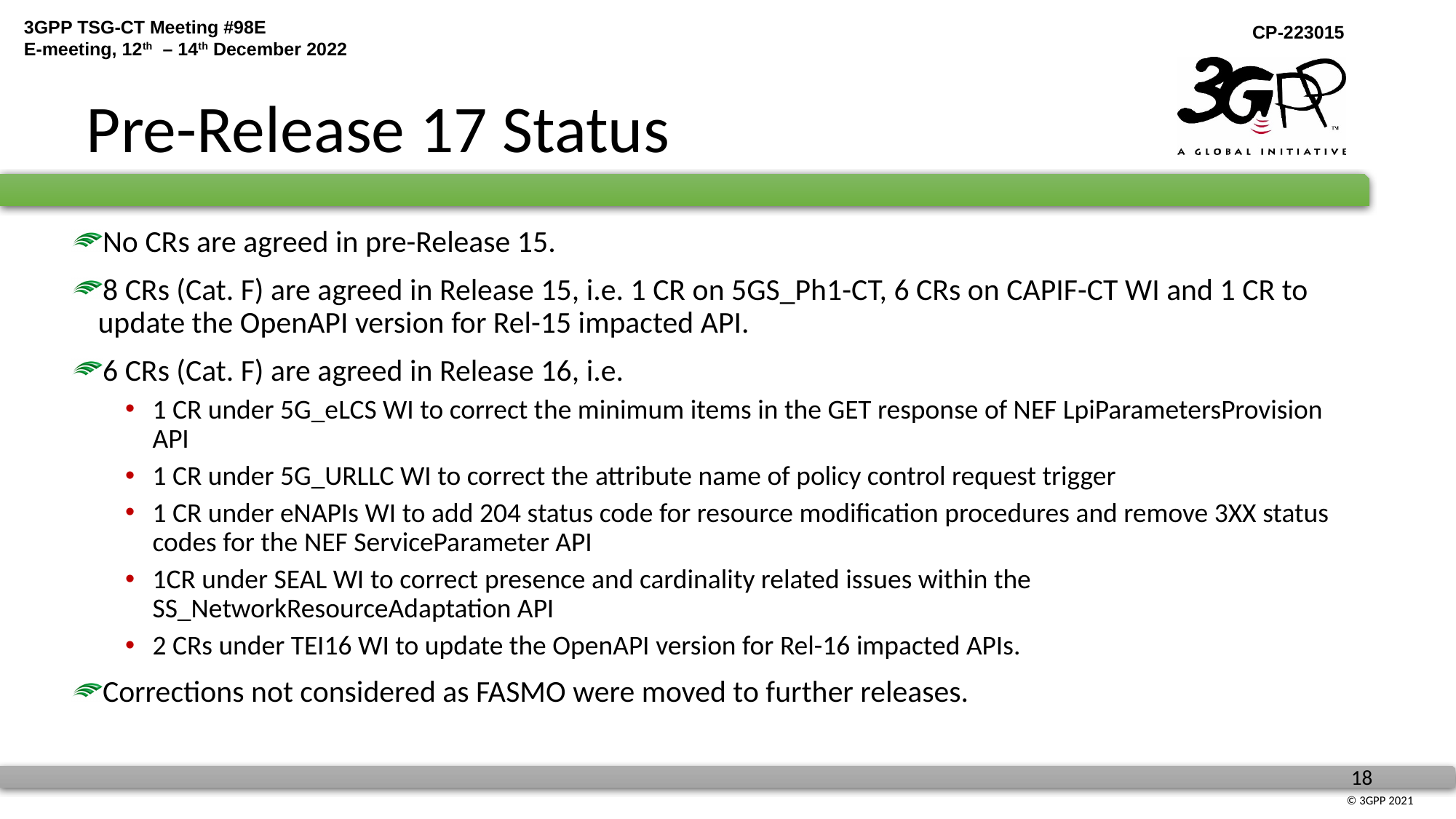

# Pre-Release 17 Status
No CRs are agreed in pre-Release 15.
8 CRs (Cat. F) are agreed in Release 15, i.e. 1 CR on 5GS_Ph1-CT, 6 CRs on CAPIF-CT WI and 1 CR to update the OpenAPI version for Rel-15 impacted API.
6 CRs (Cat. F) are agreed in Release 16, i.e.
1 CR under 5G_eLCS WI to correct the minimum items in the GET response of NEF LpiParametersProvision API
1 CR under 5G_URLLC WI to correct the attribute name of policy control request trigger
1 CR under eNAPIs WI to add 204 status code for resource modification procedures and remove 3XX status codes for the NEF ServiceParameter API
1CR under SEAL WI to correct presence and cardinality related issues within the SS_NetworkResourceAdaptation API
2 CRs under TEI16 WI to update the OpenAPI version for Rel-16 impacted APIs.
Corrections not considered as FASMO were moved to further releases.